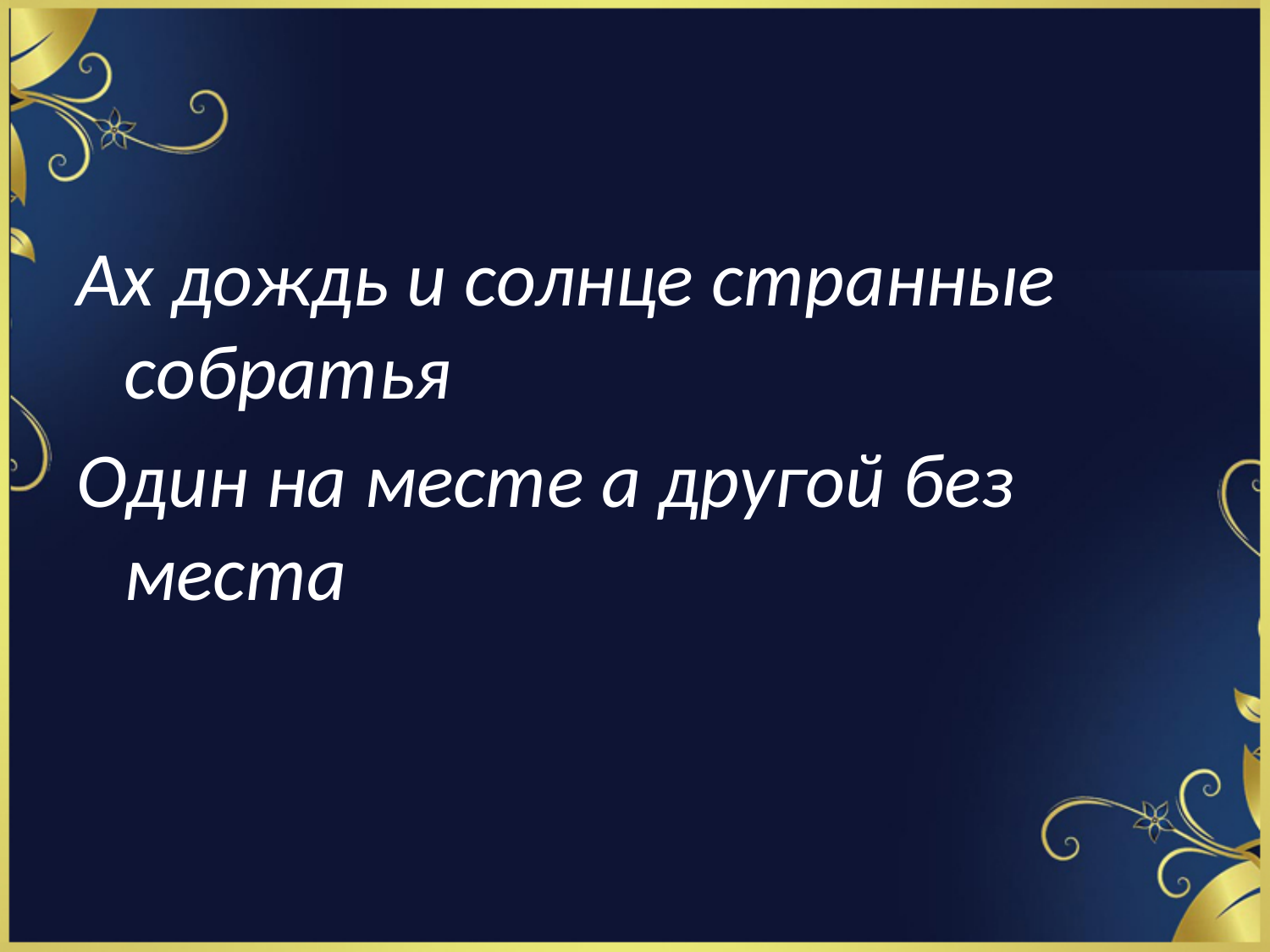

Ах дождь и солнце странные собратья
Один на месте а другой без места